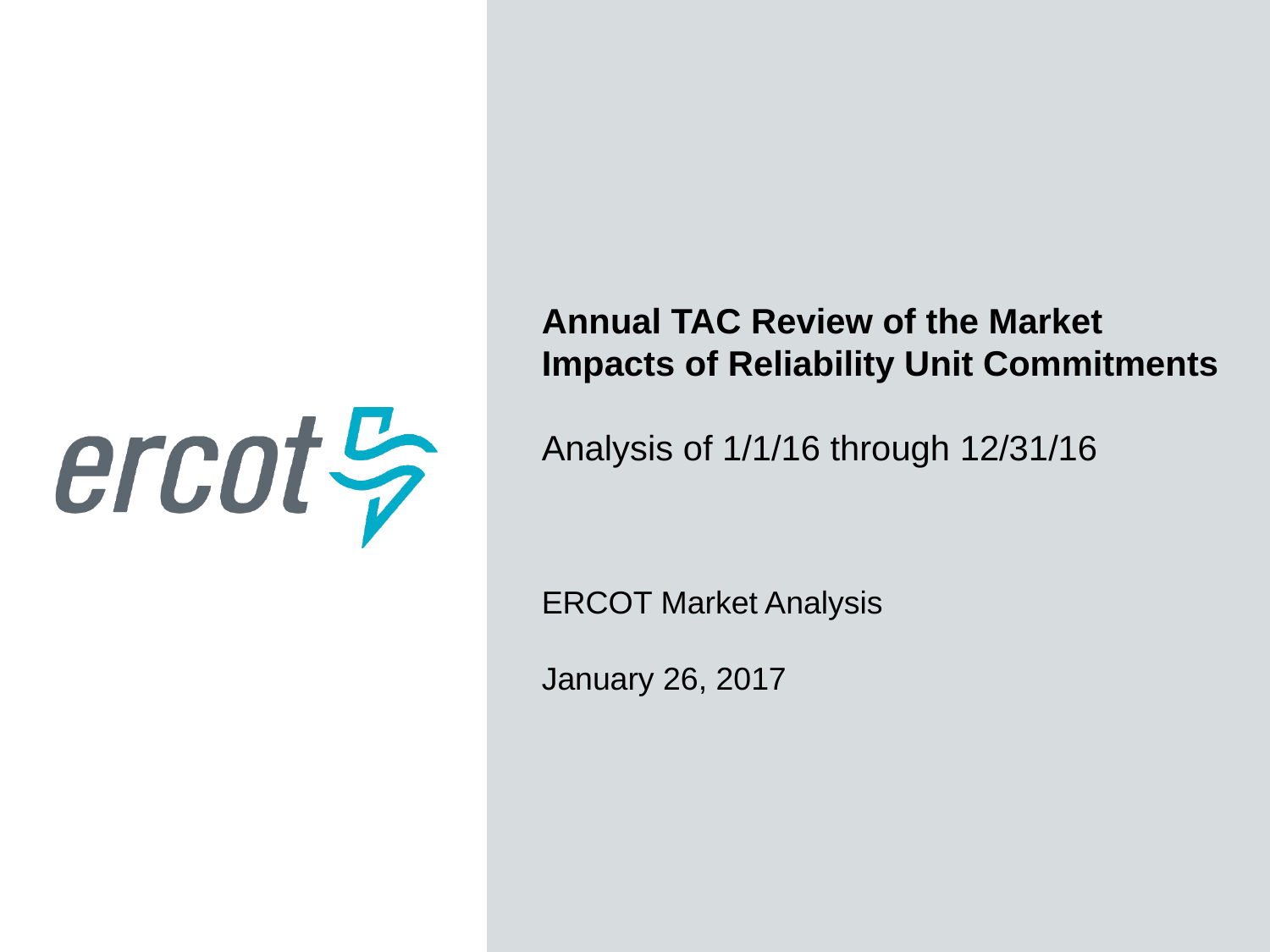

Annual TAC Review of the Market Impacts of Reliability Unit Commitments

Analysis of 1/1/16 through 12/31/16

ERCOT Market Analysis

January 26, 2017